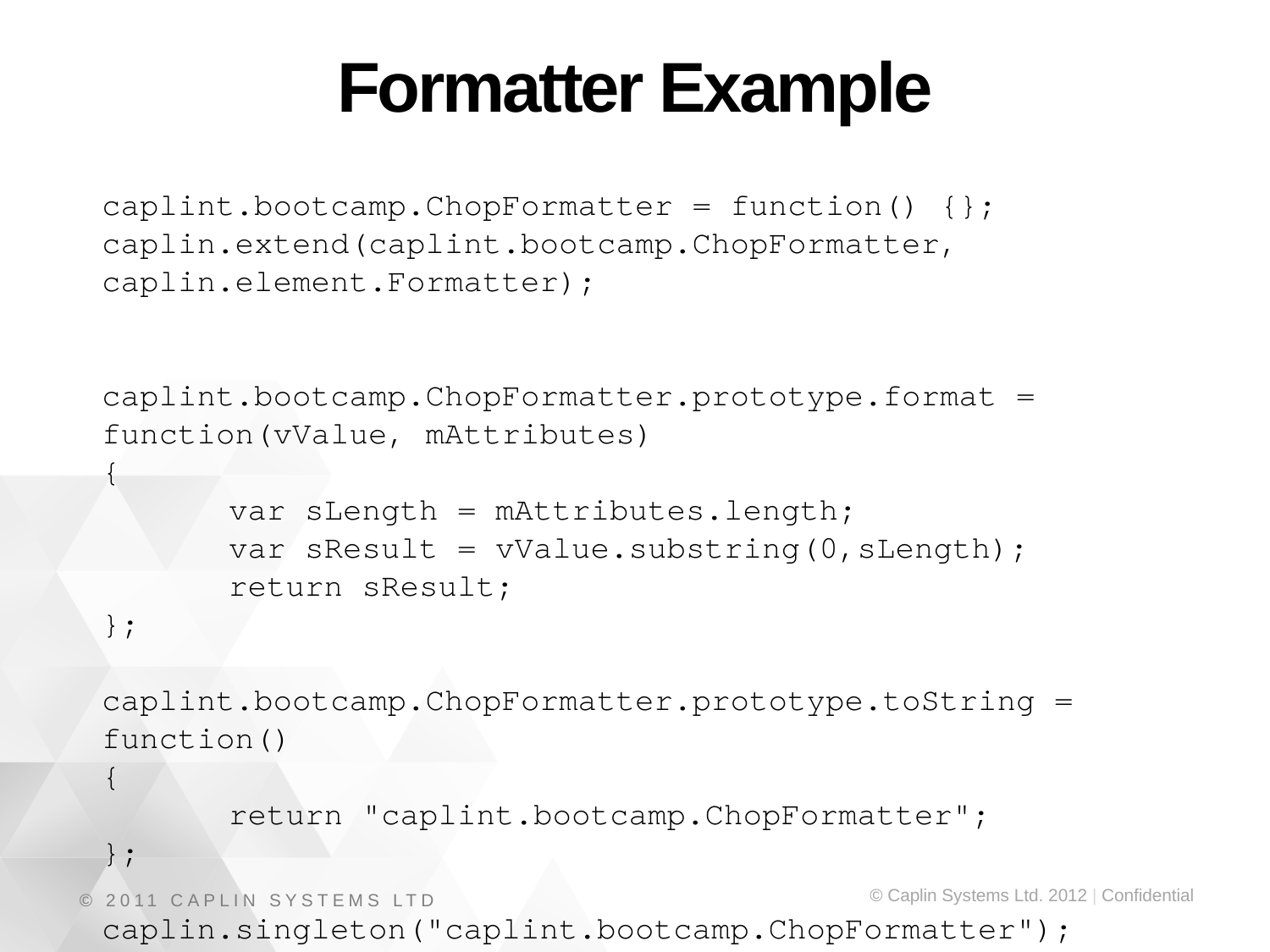

# Formatter Example

caplint.bootcamp.ChopFormatter = function() {};
caplin.extend(caplint.bootcamp.ChopFormatter, caplin.element.Formatter);

caplint.bootcamp.ChopFormatter.prototype.format = function(vValue, mAttributes)
{
	var sLength = mAttributes.length;
	var sResult = vValue.substring(0,sLength);
	return sResult;
};

caplint.bootcamp.ChopFormatter.prototype.toString = function()
{
	return "caplint.bootcamp.ChopFormatter";
};

caplin.singleton("caplint.bootcamp.ChopFormatter");
© 2011 CAPLIN SYSTEMS LTD